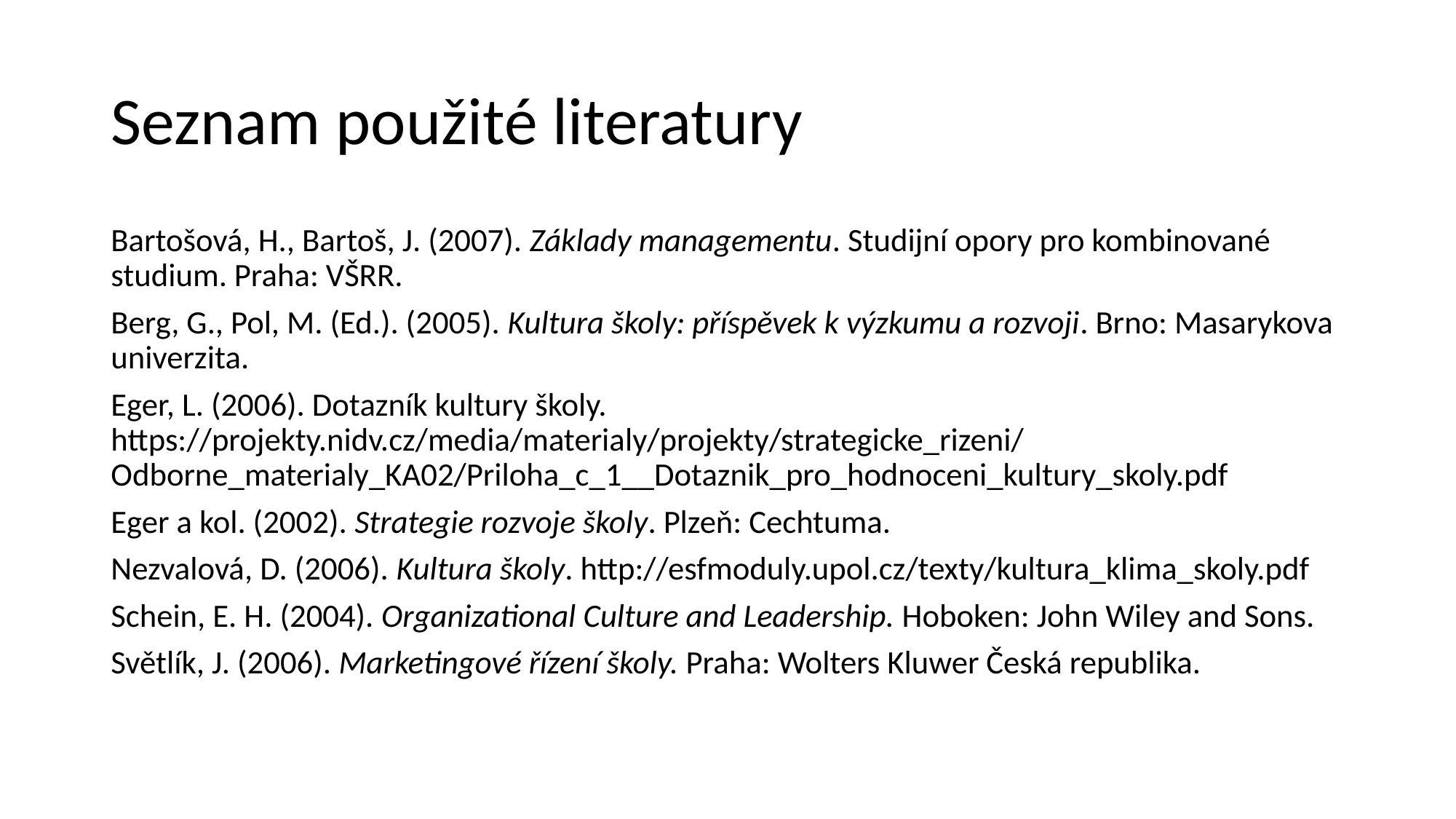

# Seznam použité literatury
Bartošová, H., Bartoš, J. (2007). Základy managementu. Studijní opory pro kombinované studium. Praha: VŠRR.
Berg, G., Pol, M. (Ed.). (2005). Kultura školy: příspěvek k výzkumu a rozvoji. Brno: Masarykova univerzita.
Eger, L. (2006). Dotazník kultury školy. https://projekty.nidv.cz/media/materialy/projekty/strategicke_rizeni/Odborne_materialy_KA02/Priloha_c_1__Dotaznik_pro_hodnoceni_kultury_skoly.pdf
Eger a kol. (2002). Strategie rozvoje školy. Plzeň: Cechtuma.
Nezvalová, D. (2006). Kultura školy. http://esfmoduly.upol.cz/texty/kultura_klima_skoly.pdf
Schein, E. H. (2004). Organizational Culture and Leadership. Hoboken: John Wiley and Sons.
Světlík, J. (2006). Marketingové řízení školy. Praha: Wolters Kluwer Česká republika.